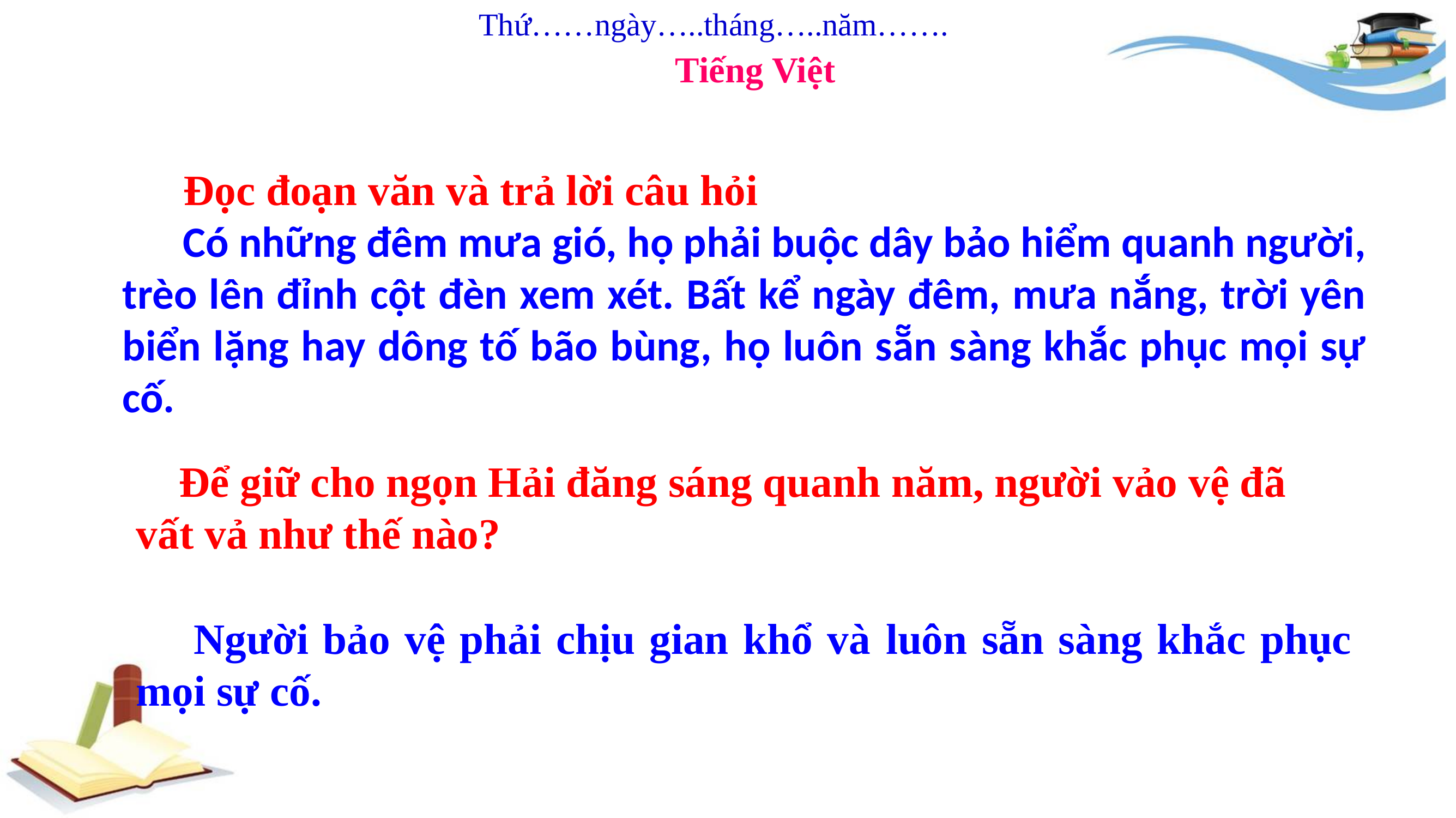

Thứ……ngày…..tháng…..năm…….
Tiếng Việt
      Đọc đoạn văn và trả lời câu hỏi
      Có những đêm mưa gió, họ phải buộc dây bảo hiểm quanh người, trèo lên đỉnh cột đèn xem xét. Bất kể ngày đêm, mưa nắng, trời yên biển lặng hay dông tố bão bùng, họ luôn sẵn sàng khắc phục mọi sự cố.
    Để giữ cho ngọn Hải đăng sáng quanh năm, người vảo vệ đã vất vả như thế nào?
    Người bảo vệ phải chịu gian khổ và luôn sẵn sàng khắc phục mọi sự cố.